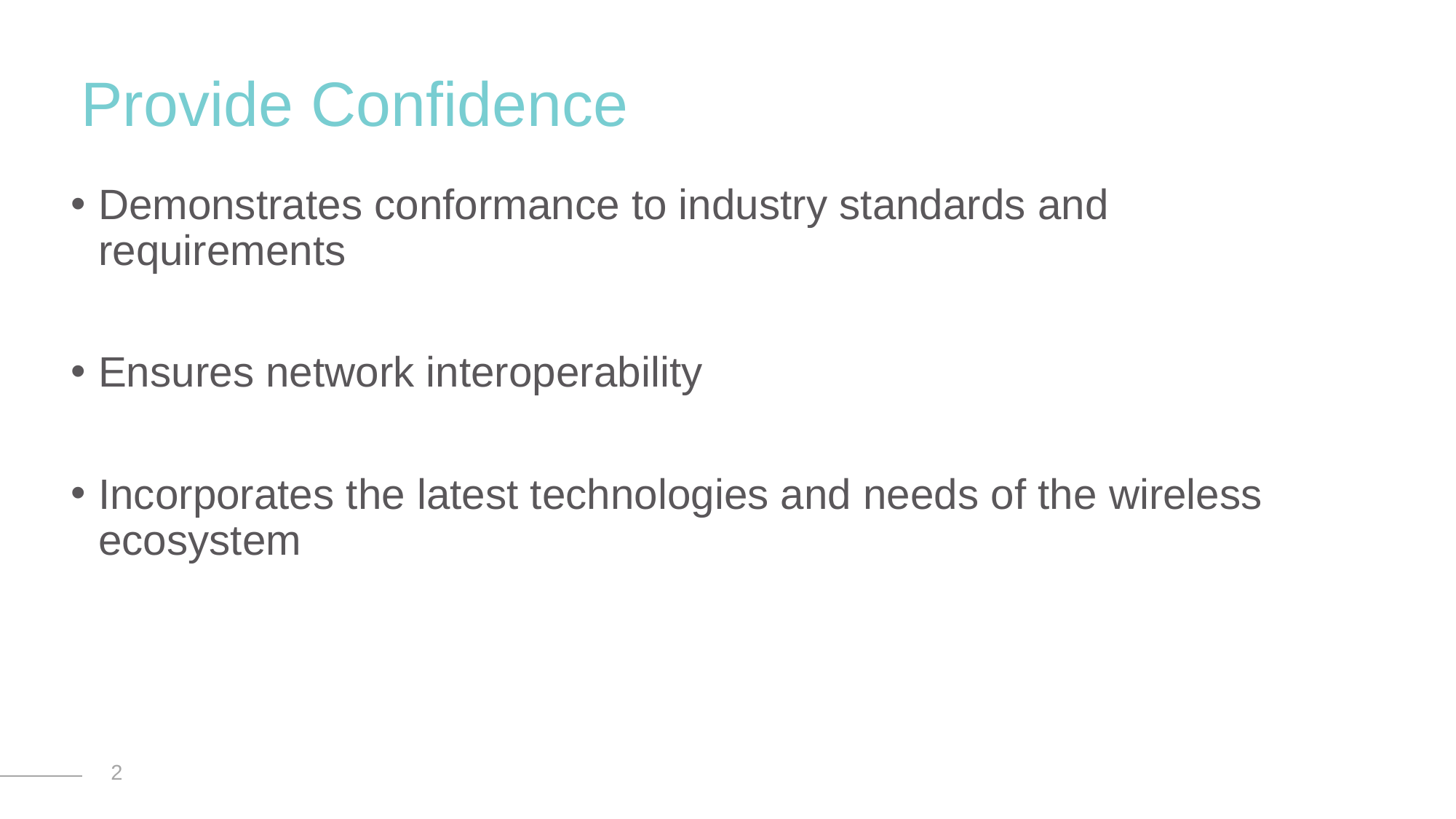

# Provide Confidence
Demonstrates conformance to industry standards and requirements

Ensures network interoperability

Incorporates the latest technologies and needs of the wireless ecosystem

2